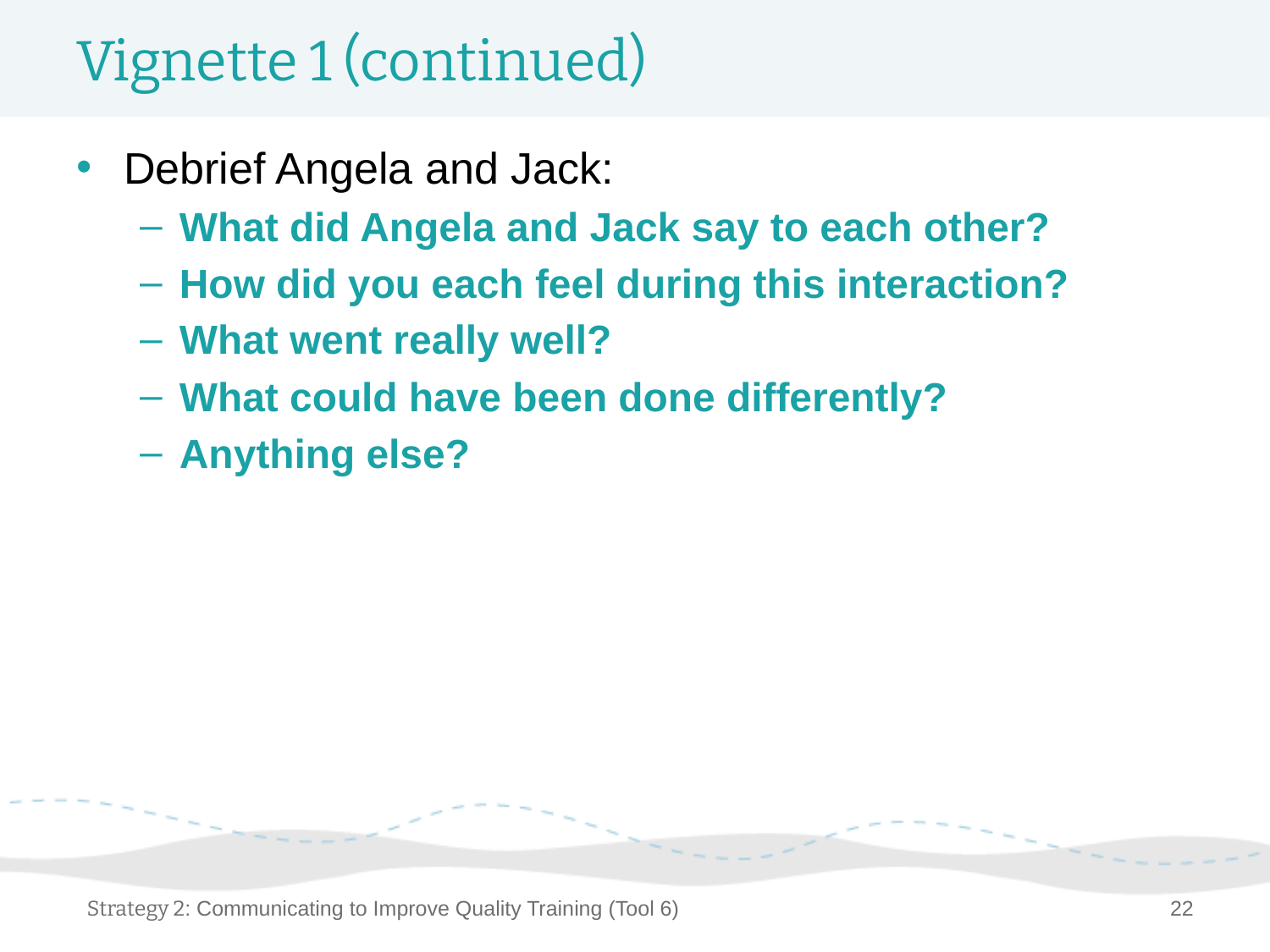

# Vignette 1 (continued)
Debrief Angela and Jack:
What did Angela and Jack say to each other?
How did you each feel during this interaction?
What went really well?
What could have been done differently?
Anything else?
Strategy 2: Communicating to Improve Quality Training (Tool 6)
22